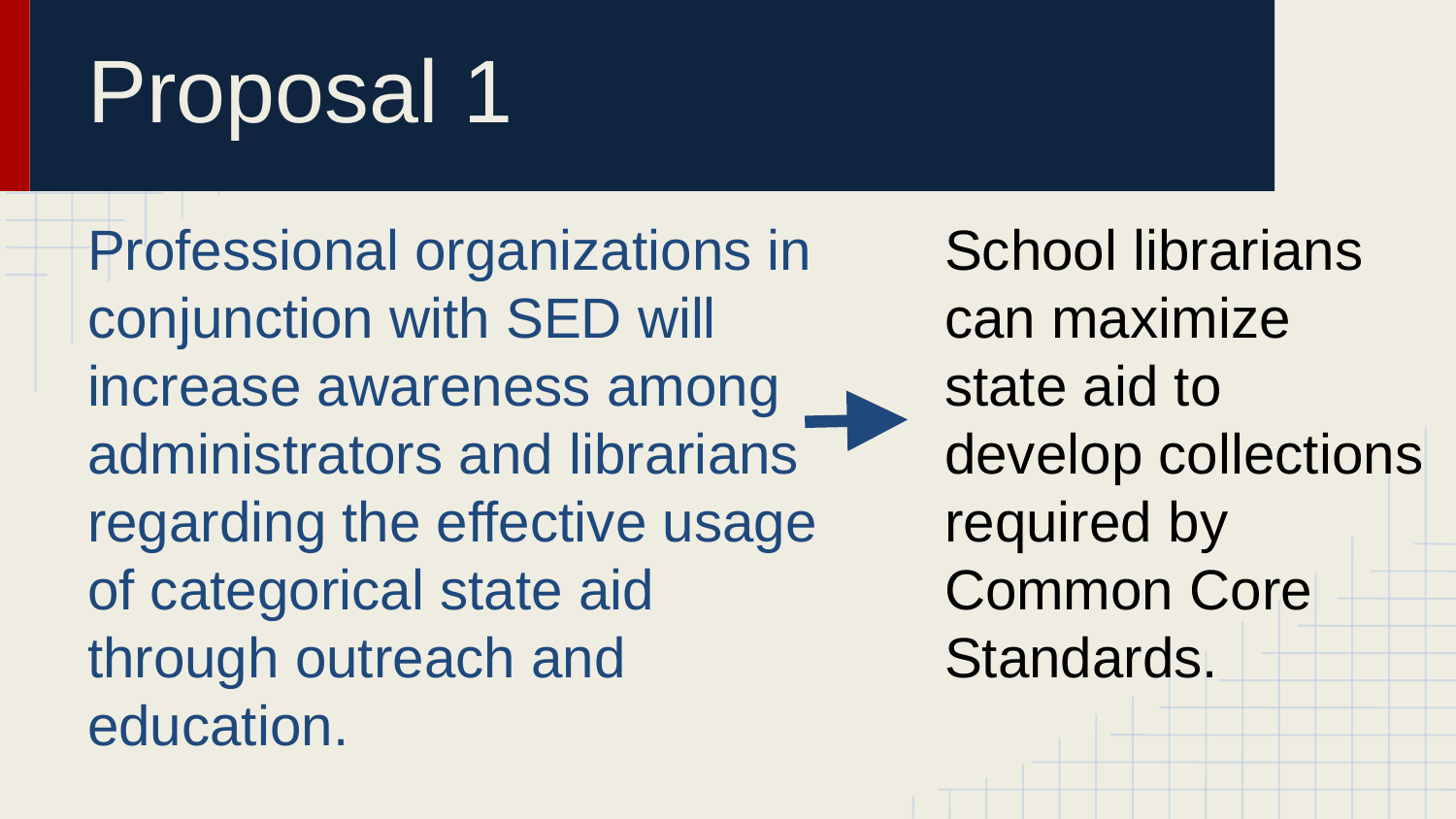

# Proposal 1
Professional organizations in conjunction with SED will increase awareness among administrators and librarians regarding the effective usage of categorical state aid through outreach and education.

School librarians can maximize state aid to develop collections required by Common Core Standards.